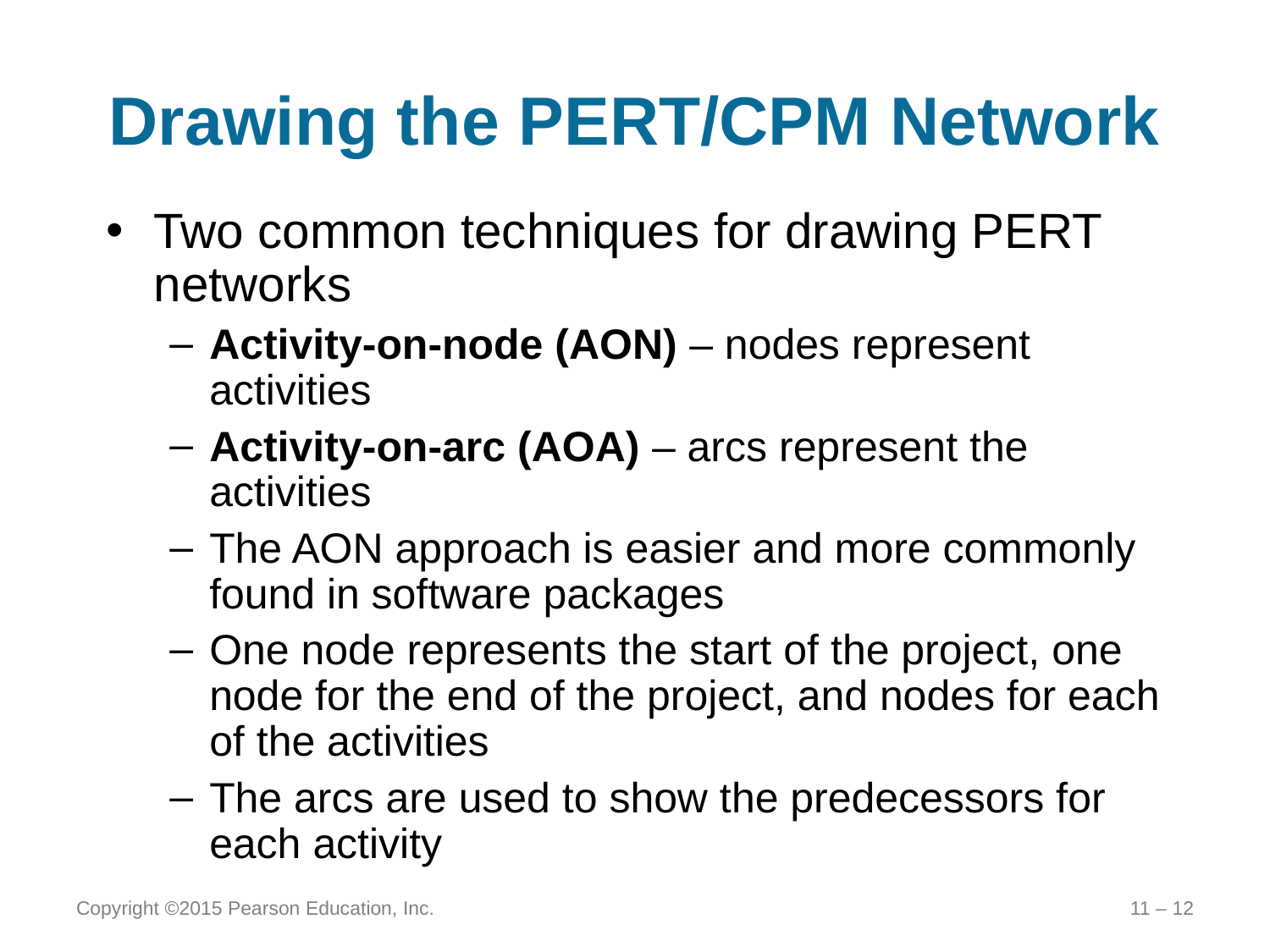

# Drawing the PERT/CPM Network
Two common techniques for drawing PERT networks
Activity-on-node (AON) – nodes represent activities
Activity-on-arc (AOA) – arcs represent the activities
The AON approach is easier and more commonly found in software packages
One node represents the start of the project, one node for the end of the project, and nodes for each of the activities
The arcs are used to show the predecessors for each activity
Copyright ©2015 Pearson Education, Inc.
11 – 12